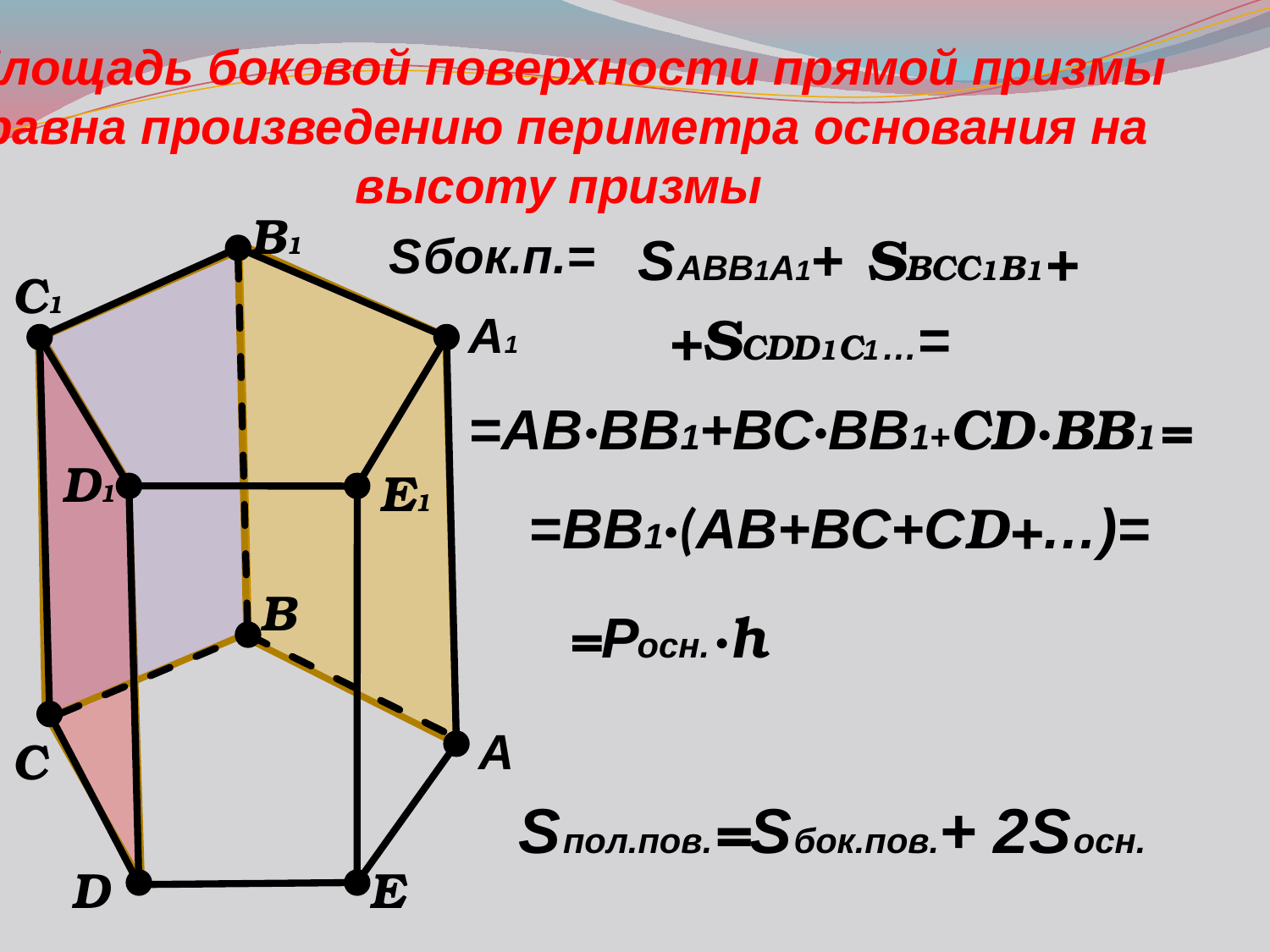

Площадь боковой поверхности прямой призмы равна произведению периметра основания на высоту призмы
B1
Sбок.п.=
SАВВ1А1+
SBCC1B1+

C1
А1
+SCDD1C1…=

=АВ·ВВ1+ВС·ВВ1+CD·BB1=
D1
E1

=ВВ1·(АВ+ВС+СD+…)=
B
=Pосн.·h

А
C

Sпол.пов.=Sбок.пов.+ 2Sосн.
D
E